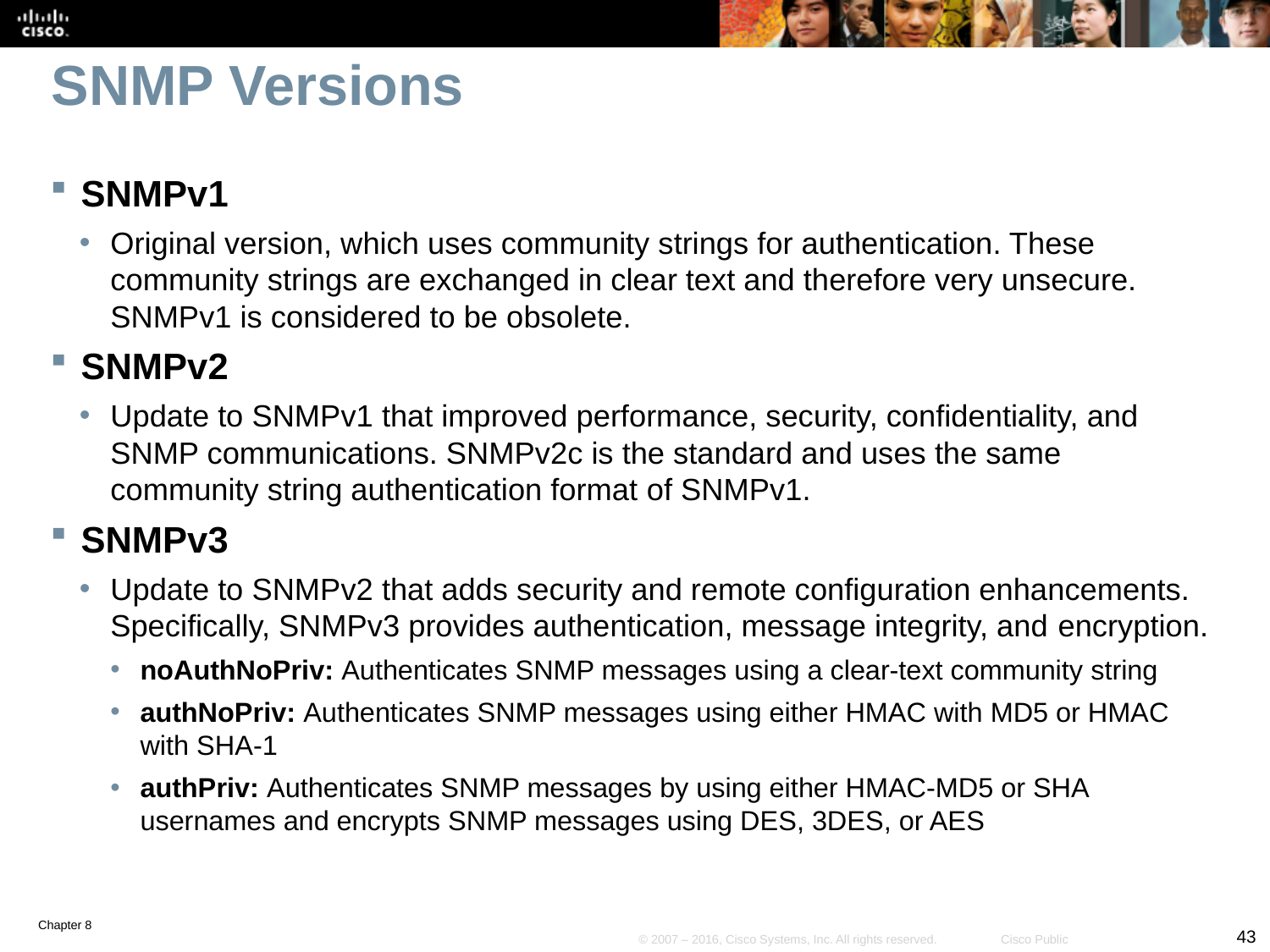

# SNMP Versions
SNMPv1
Original version, which uses community strings for authentication. These community strings are exchanged in clear text and therefore very unsecure. SNMPv1 is considered to be obsolete.
SNMPv2
Update to SNMPv1 that improved performance, security, confidentiality, and SNMP communications. SNMPv2c is the standard and uses the same community string authentication format of SNMPv1.
SNMPv3
Update to SNMPv2 that adds security and remote configuration enhancements. Specifically, SNMPv3 provides authentication, message integrity, and encryption.
noAuthNoPriv: Authenticates SNMP messages using a clear-text community string
authNoPriv: Authenticates SNMP messages using either HMAC with MD5 or HMAC with SHA-1
authPriv: Authenticates SNMP messages by using either HMAC-MD5 or SHA usernames and encrypts SNMP messages using DES, 3DES, or AES